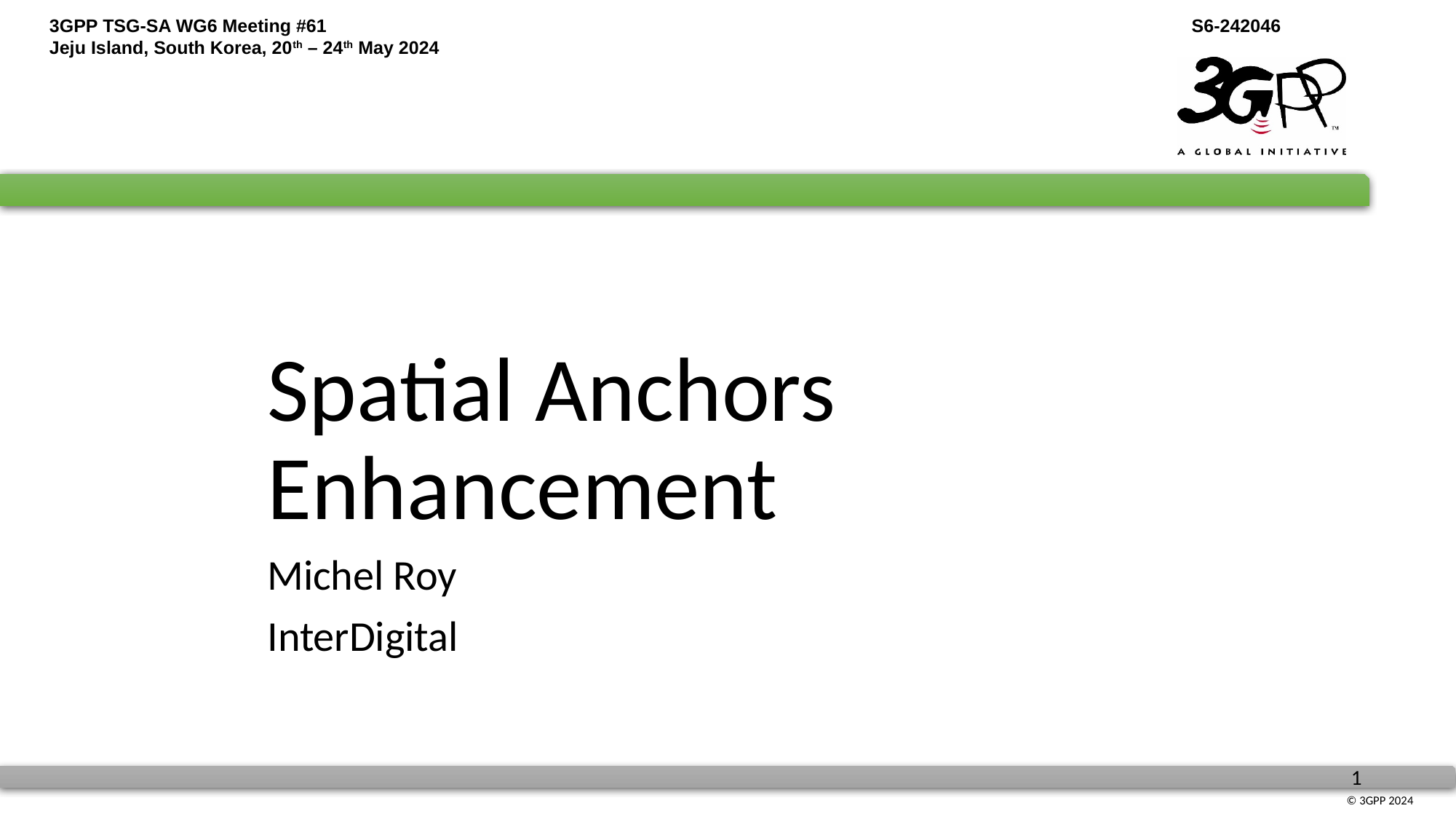

# Spatial Anchors Enhancement
Michel Roy
InterDigital